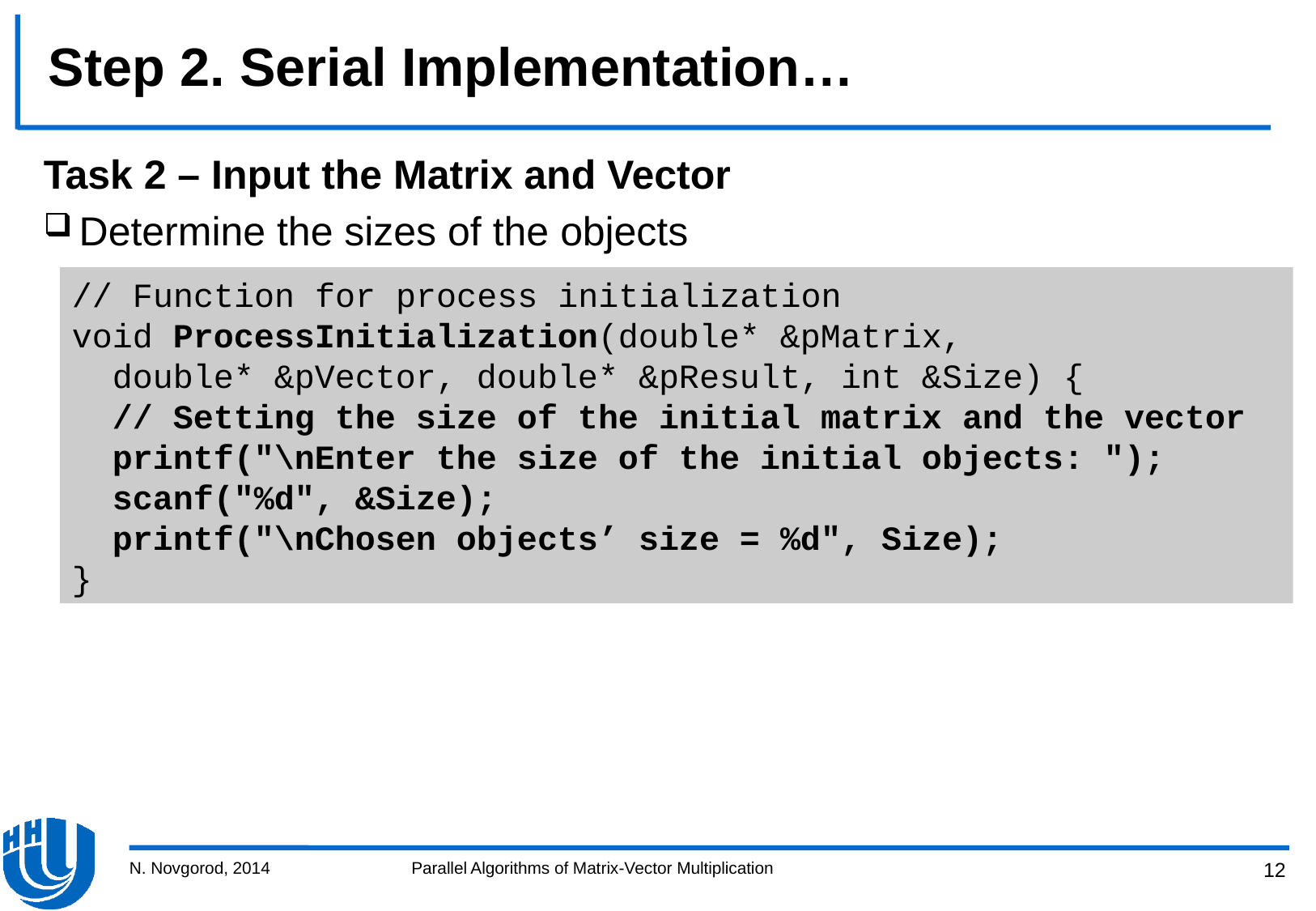

# Step 2. Serial Implementation…
Task 2 – Input the Matrix and Vector
Determine the sizes of the objects
// Function for process initialization
void ProcessInitialization(double* &pMatrix,
  double* &pVector, double* &pResult, int &Size) {
  // Setting the size of the initial matrix and the vector
  printf("\nEnter the size of the initial objects: ");
  scanf("%d", &Size);
  printf("\nChosen objects’ size = %d", Size);
}
N. Novgorod, 2014
Parallel Algorithms of Matrix-Vector Multiplication
12